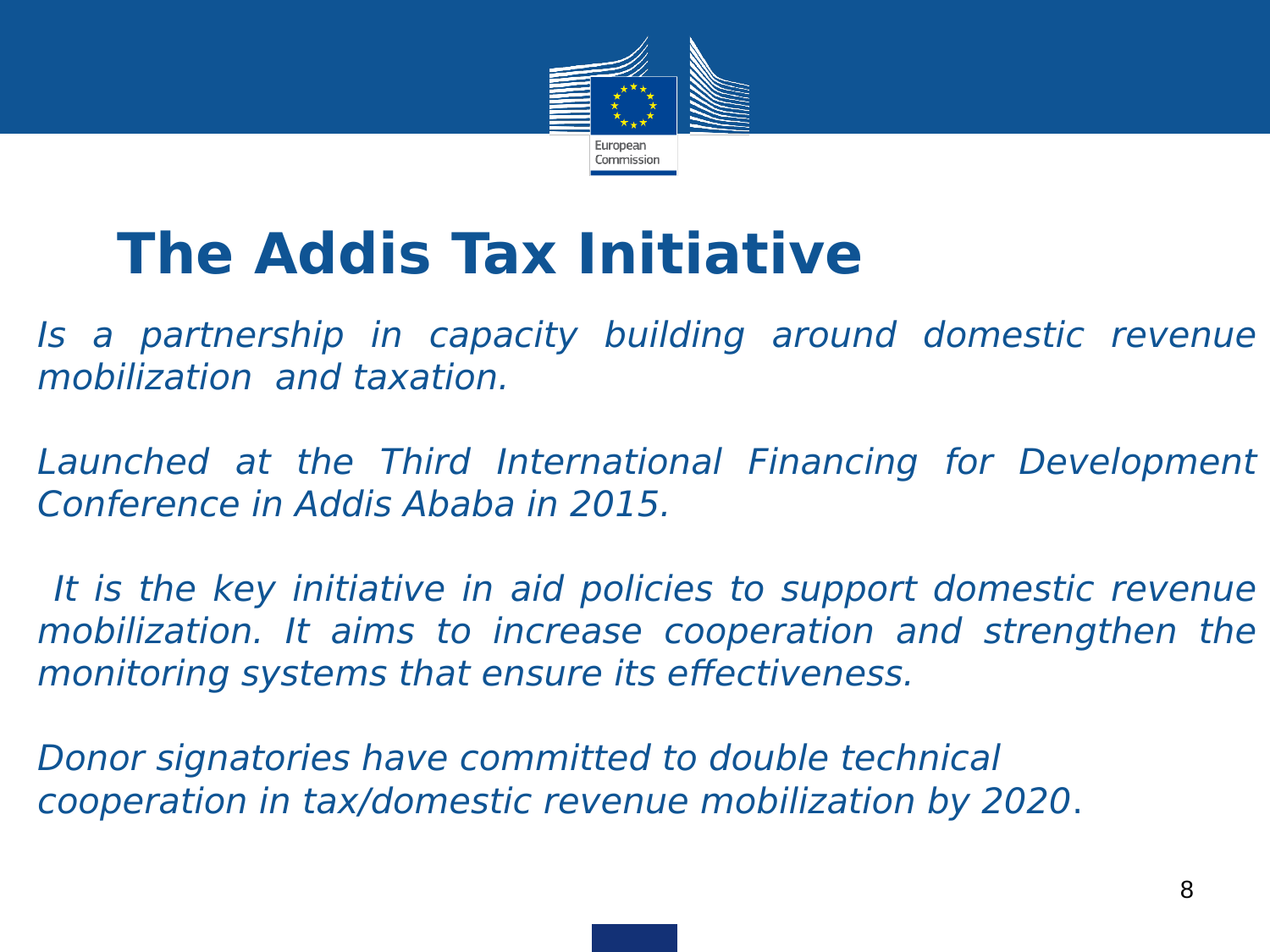

# The Addis Tax Initiative
Is a partnership in capacity building around domestic revenue mobilization  and taxation.

Launched at the Third International Financing for Development Conference in Addis Ababa in 2015.

 It is the key initiative in aid policies to support domestic revenue mobilization. It aims to increase cooperation and strengthen the monitoring systems that ensure its effectiveness.

Donor signatories have committed to double technical
cooperation in tax/domestic revenue mobilization by 2020.
8